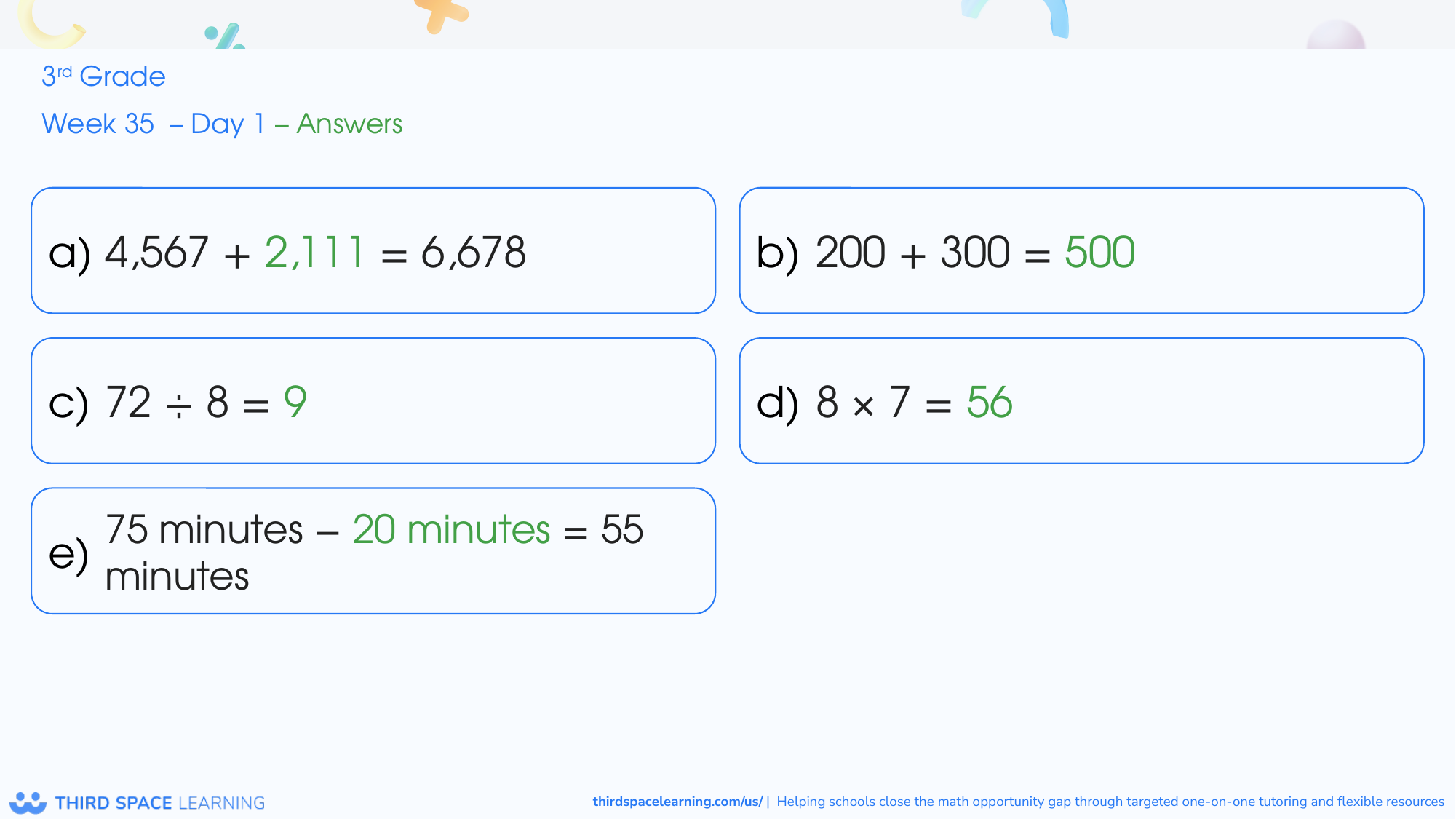

3rd Grade
Week 35  – Day 1 – Answers
4,567 + 2,111 = 6,678
200 + 300 = 500
72 ÷ 8 = 9
8 × 7 = 56
75 minutes − 20 minutes = 55 minutes